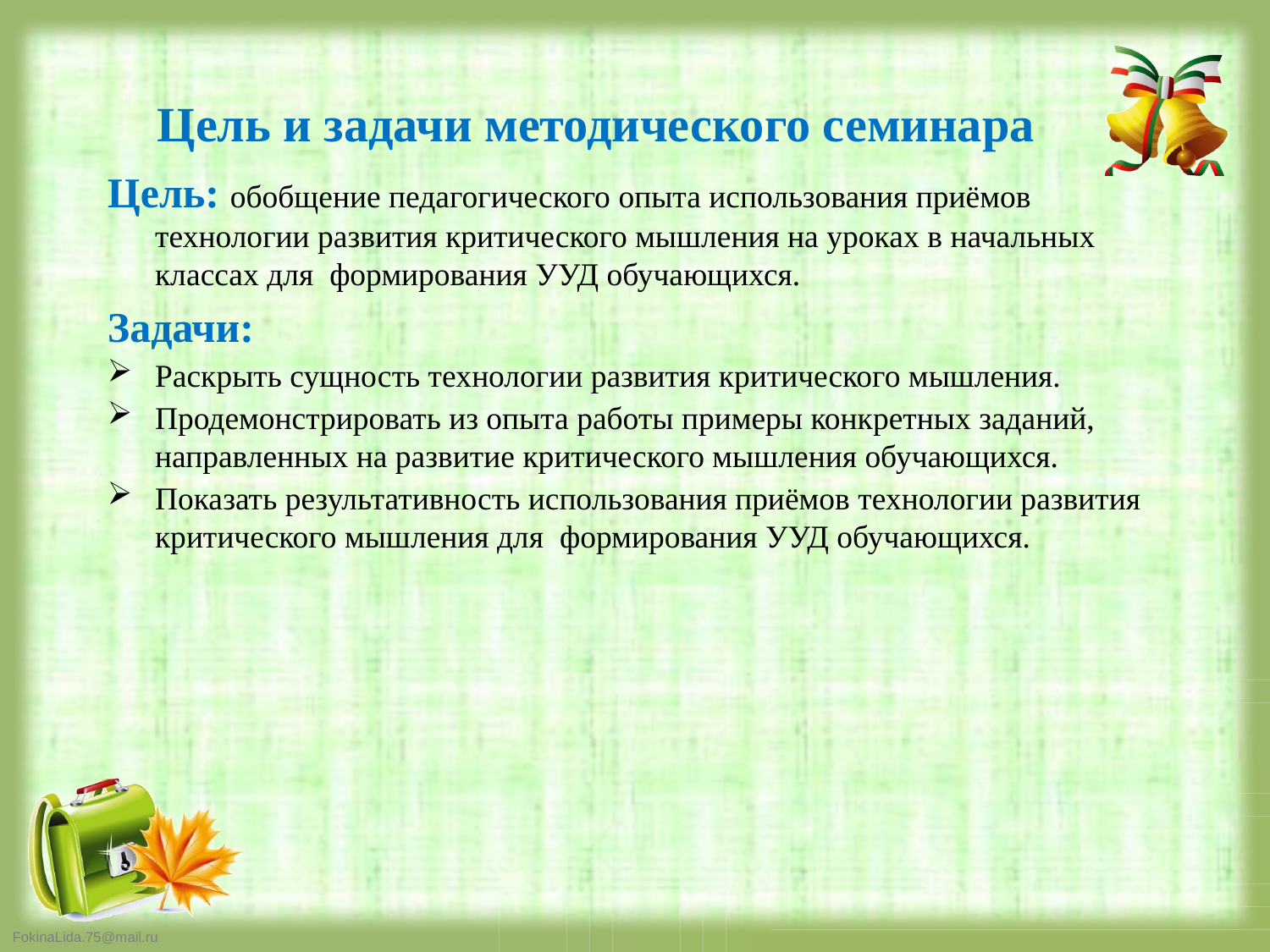

Цель и задачи методического семинара
Цель: обобщение педагогического опыта использования приёмов технологии развития критического мышления на уроках в начальных классах для  формирования УУД обучающихся.
Задачи:
Раскрыть сущность технологии развития критического мышления.
Продемонстрировать из опыта работы примеры конкретных заданий, направленных на развитие критического мышления обучающихся.
Показать результативность использования приёмов технологии развития критического мышления для  формирования УУД обучающихся.